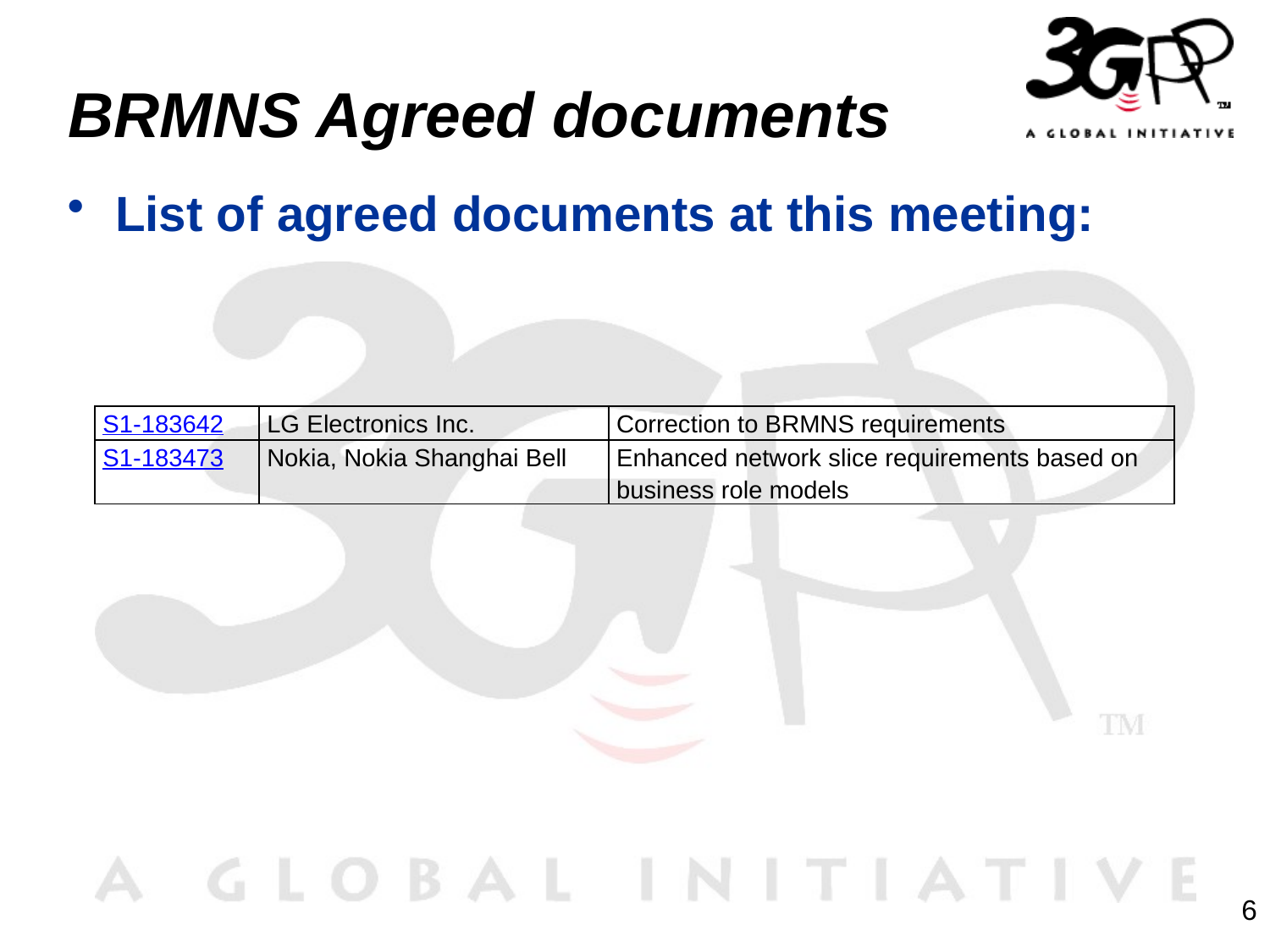

# BRMNS Agreed documents
List of agreed documents at this meeting:

| S1-183642 | LG Electronics Inc. | Correction to BRMNS requirements |
| --- | --- | --- |
| S1-183473 | Nokia, Nokia Shanghai Bell | Enhanced network slice requirements based on business role models |
6